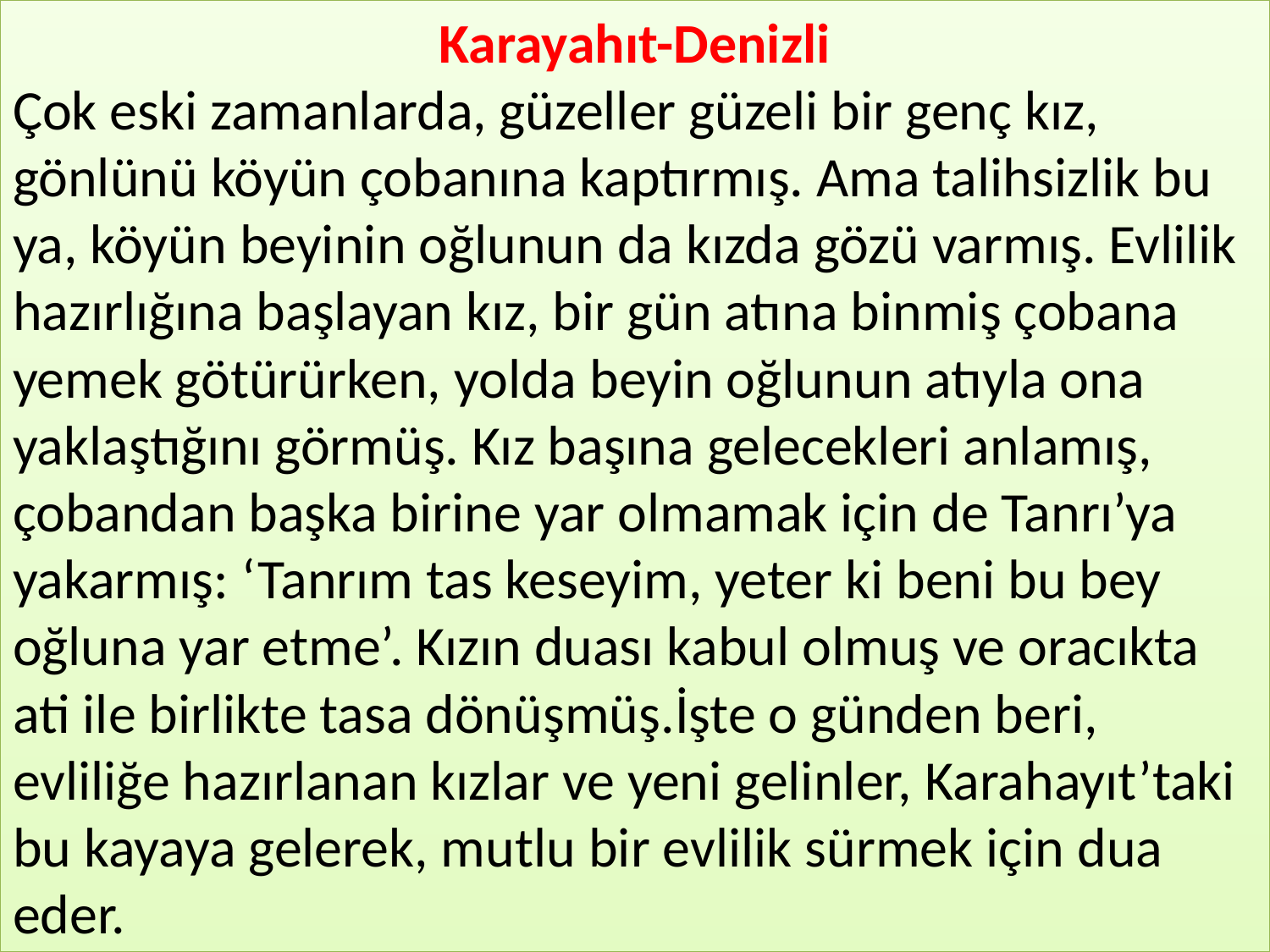

Karayahıt-Denizli
Çok eski zamanlarda, güzeller güzeli bir genç kız, gönlünü köyün çobanına kaptırmış. Ama talihsizlik bu ya, köyün beyinin oğlunun da kızda gözü varmış. Evlilik hazırlığına başlayan kız, bir gün atına binmiş çobana yemek götürürken, yolda beyin oğlunun atıyla ona yaklaştığını görmüş. Kız başına gelecekleri anlamış, çobandan başka birine yar olmamak için de Tanrı’ya yakarmış: ‘Tanrım tas keseyim, yeter ki beni bu bey oğluna yar etme’. Kızın duası kabul olmuş ve oracıkta ati ile birlikte tasa dönüşmüş.İşte o günden beri, evliliğe hazırlanan kızlar ve yeni gelinler, Karahayıt’taki bu kayaya gelerek, mutlu bir evlilik sürmek için dua eder.